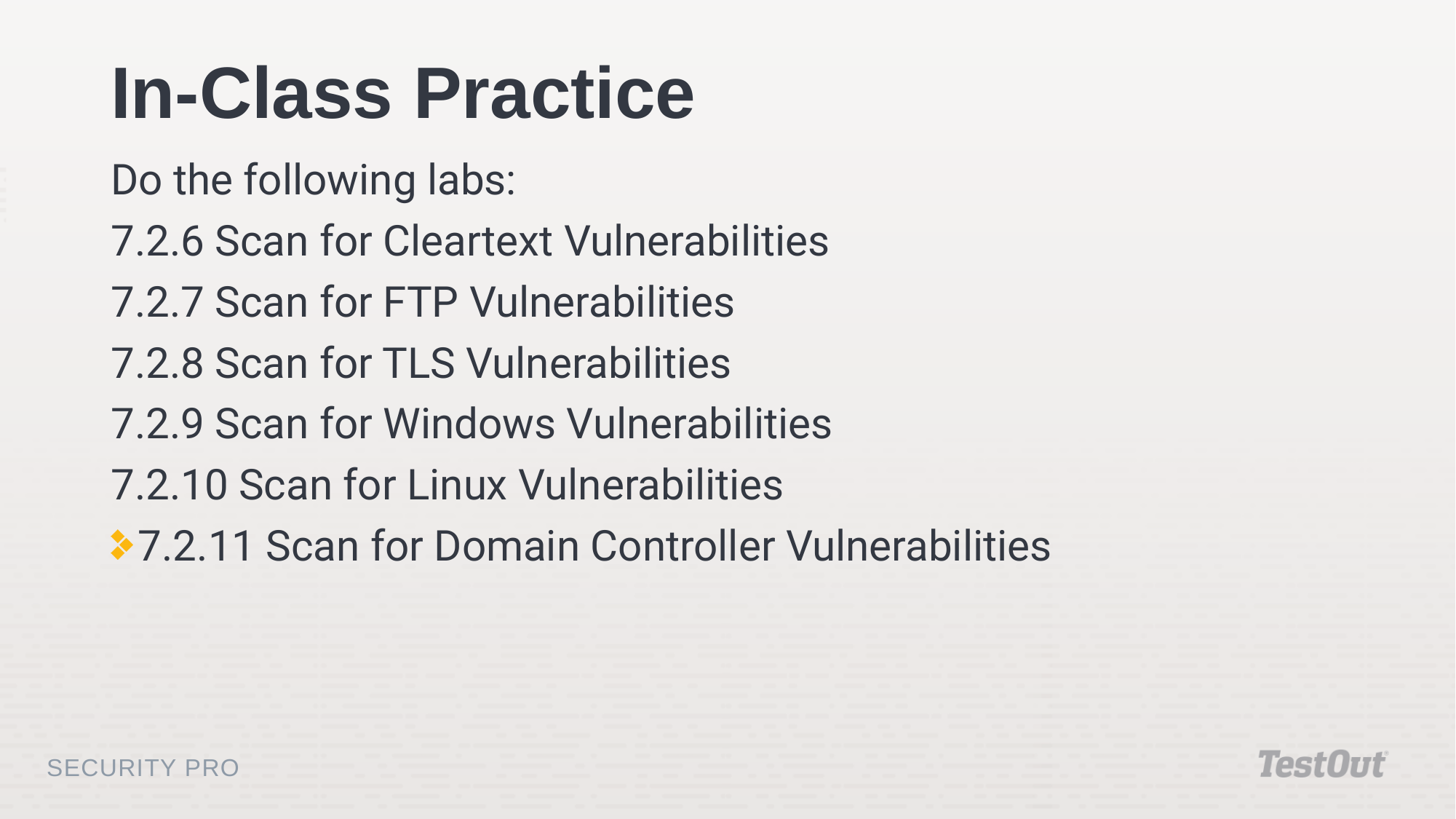

# In-Class Practice
Do the following labs:
7.2.6 Scan for Cleartext Vulnerabilities
7.2.7 Scan for FTP Vulnerabilities
7.2.8 Scan for TLS Vulnerabilities
7.2.9 Scan for Windows Vulnerabilities
7.2.10 Scan for Linux Vulnerabilities
7.2.11 Scan for Domain Controller Vulnerabilities
Security Pro